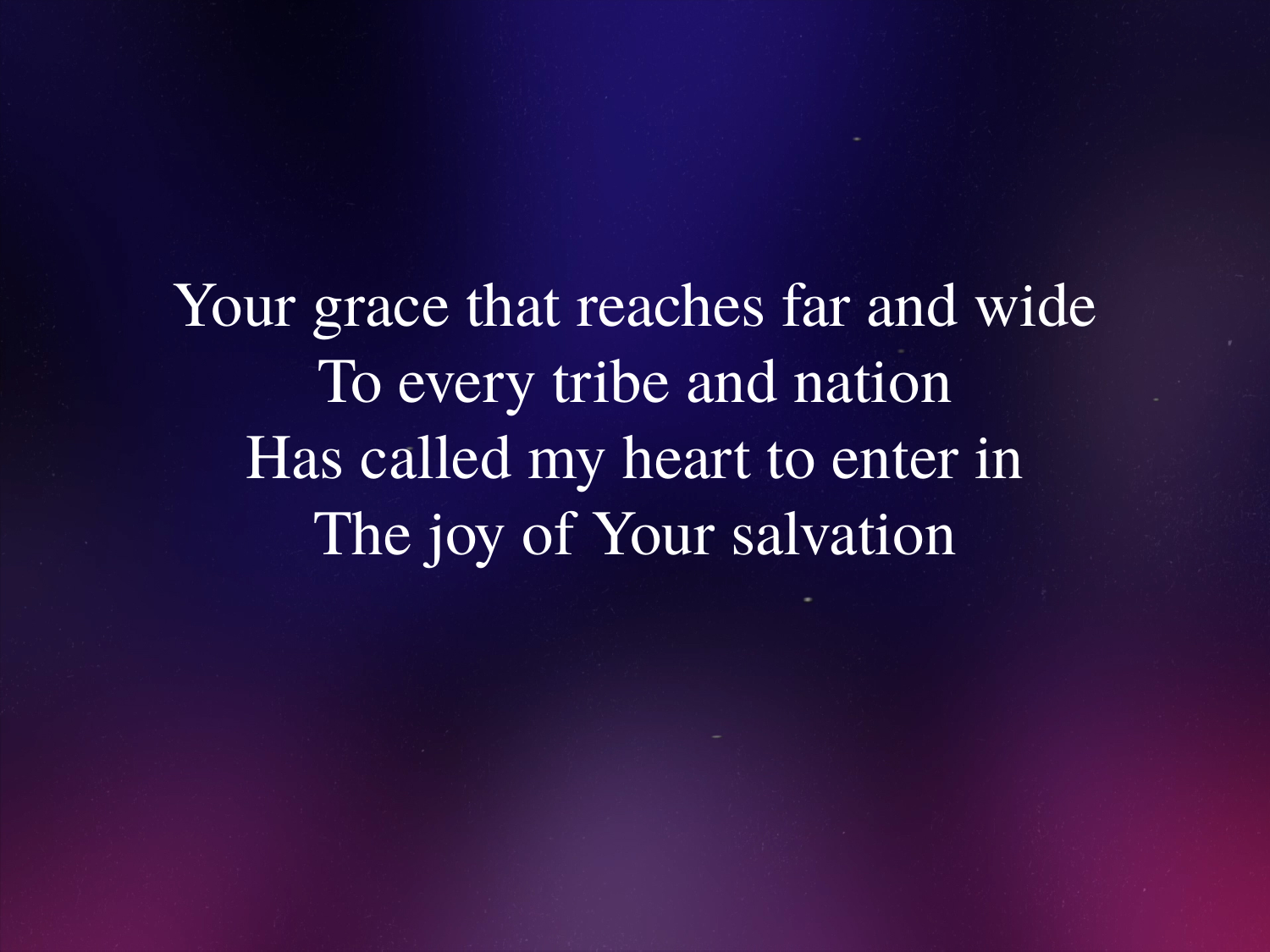

# Your grace that reaches far and wide To every tribe and nation Has called my heart to enter in The joy of Your salvation